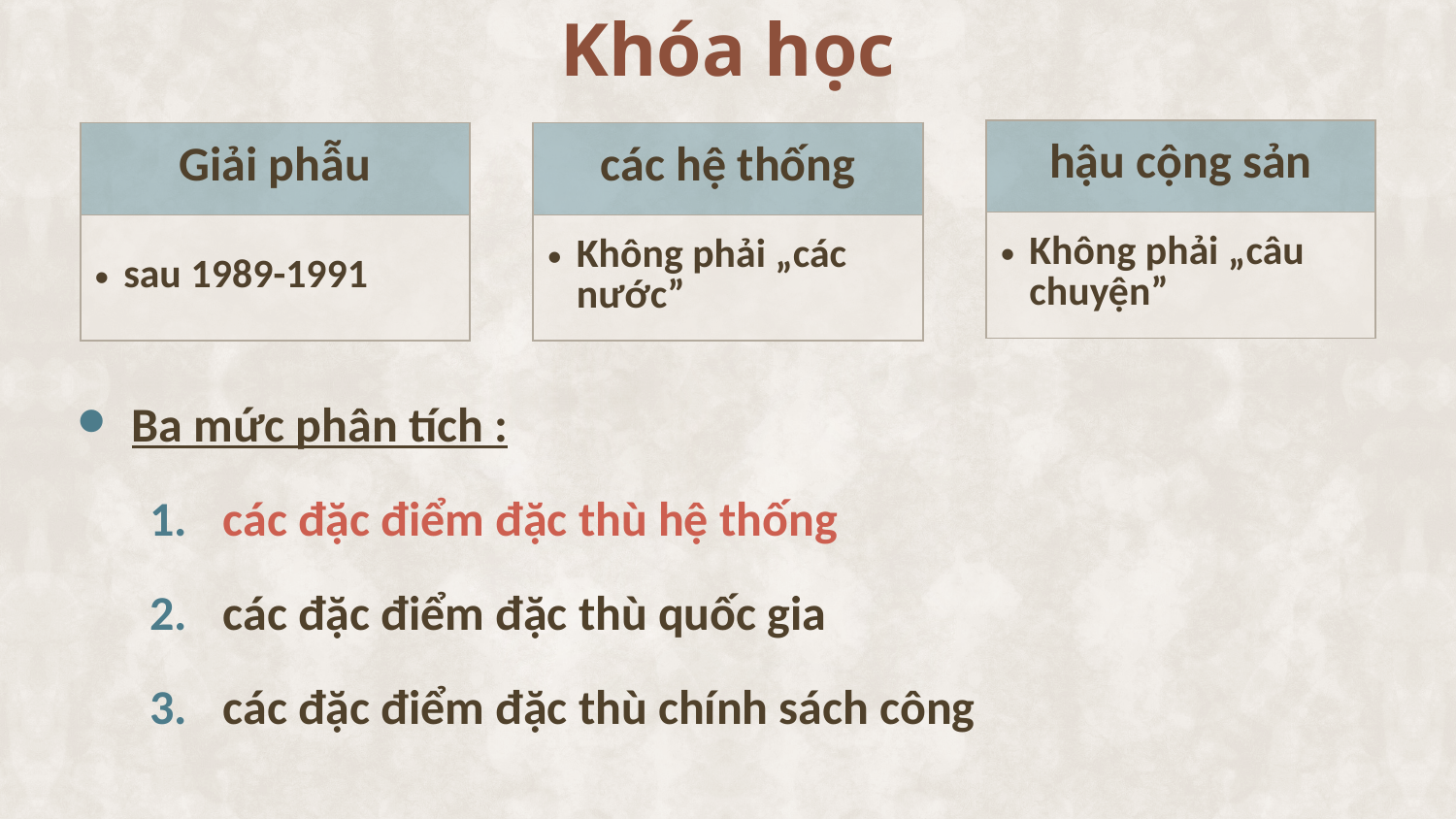

Khóa học
| hậu cộng sản |
| --- |
| Không phải „câu chuyện” |
| Giải phẫu |
| --- |
| sau 1989-1991 |
| các hệ thống |
| --- |
| Không phải „các nước” |
Ba mức phân tích :
các đặc điểm đặc thù hệ thống
các đặc điểm đặc thù quốc gia
các đặc điểm đặc thù chính sách công